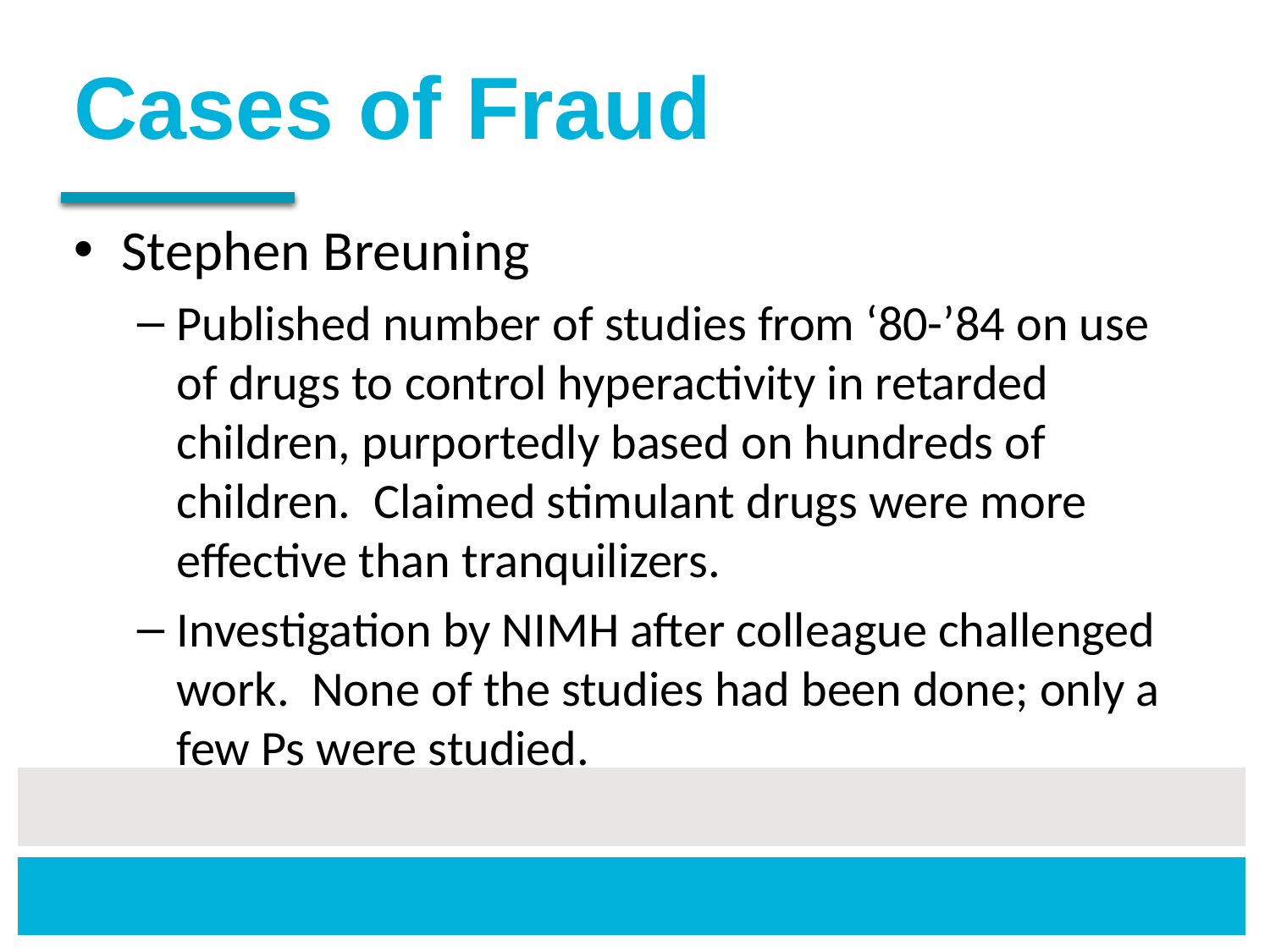

# Cases of Fraud
Stephen Breuning
Published number of studies from ‘80-’84 on use of drugs to control hyperactivity in retarded children, purportedly based on hundreds of children.  Claimed stimulant drugs were more effective than tranquilizers.
Investigation by NIMH after colleague challenged work.  None of the studies had been done; only a few Ps were studied.